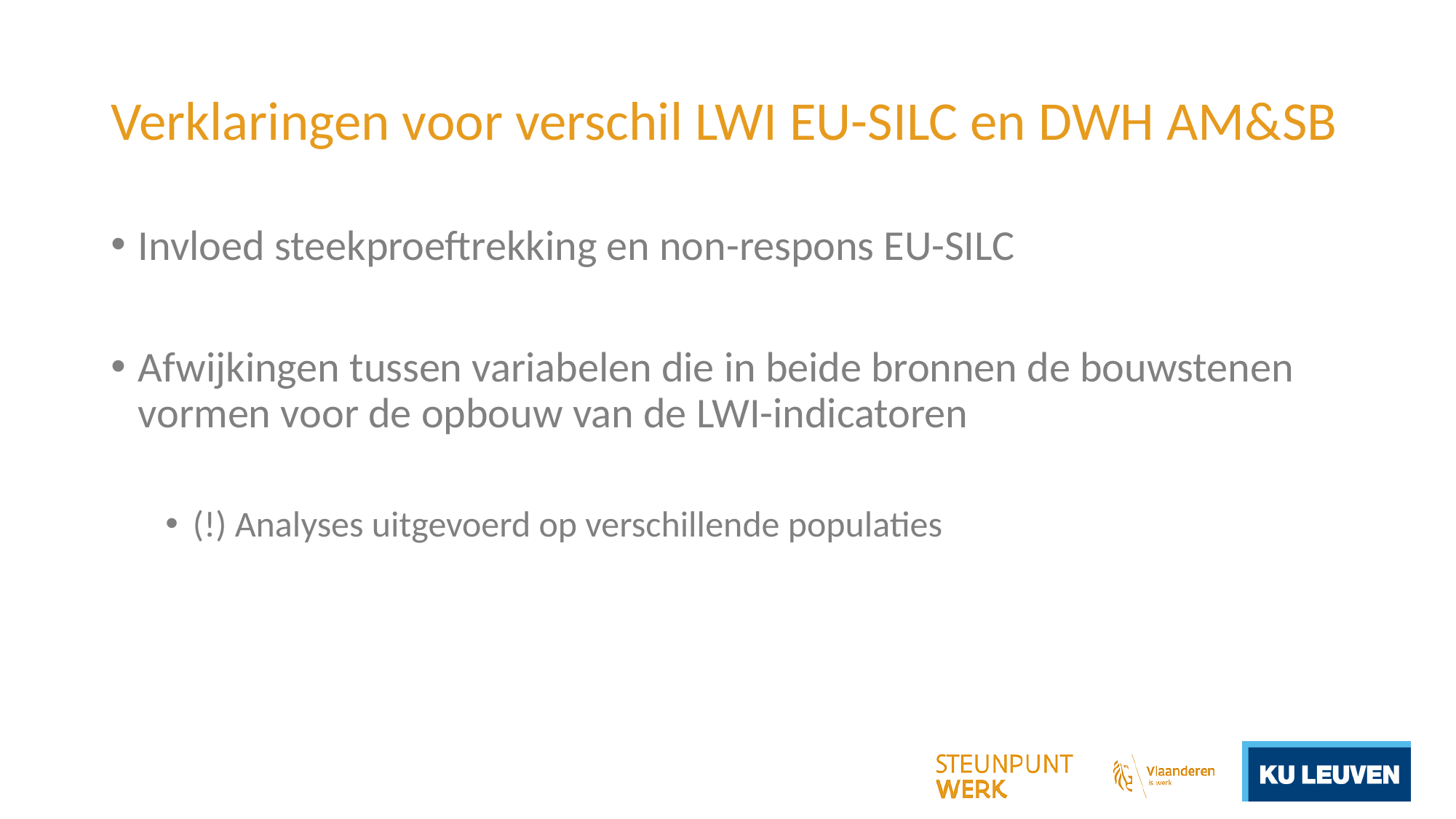

# Verklaringen voor verschil LWI EU-SILC en DWH AM&SB
Invloed steekproeftrekking en non-respons EU-SILC

Afwijkingen tussen variabelen die in beide bronnen de bouwstenen vormen voor de opbouw van de LWI-indicatoren

(!) Analyses uitgevoerd op verschillende populaties